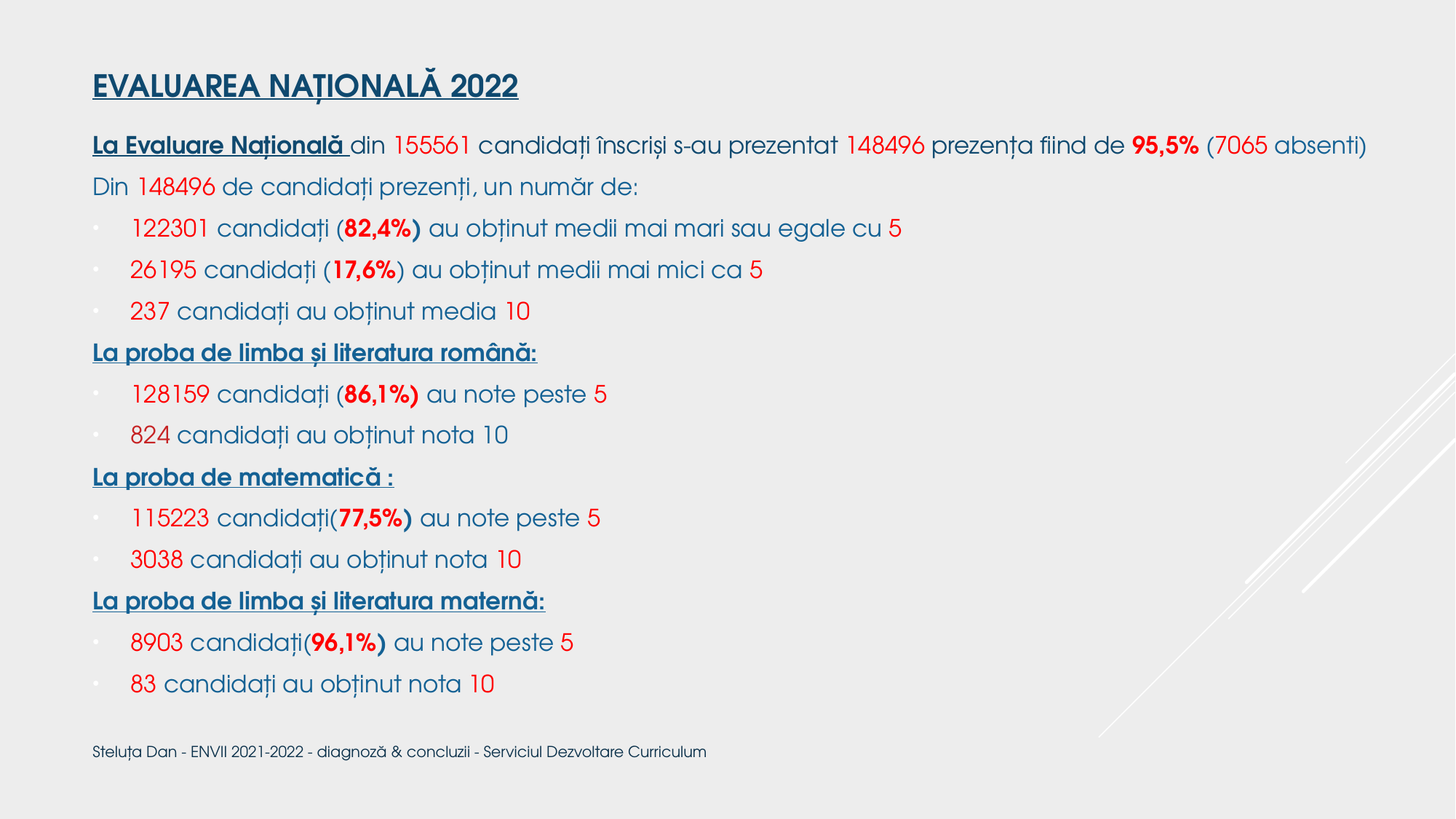

EVALUAREA NAȚIONALĂ 2022

La Evaluare Națională din 155561 candidați înscriși s-au prezentat 148496 prezența fiind de 95,5% (7065 absenti)
Din 148496 de candidați prezenți, un număr de:
122301 candidați (82,4%) au obținut medii mai mari sau egale cu 5
26195 candidați (17,6%) au obținut medii mai mici ca 5
237 candidați au obținut media 10
La proba de limba și literatura română:
128159 candidați (86,1%) au note peste 5
824 candidați au obținut nota 10
La proba de matematică :
115223 candidați(77,5%) au note peste 5
3038 candidați au obținut nota 10
La proba de limba și literatura maternă:
8903 candidați(96,1%) au note peste 5
83 candidați au obținut nota 10
Steluța Dan - ENVII 2021-2022 - diagnoză & concluzii - Serviciul Dezvoltare Curriculum